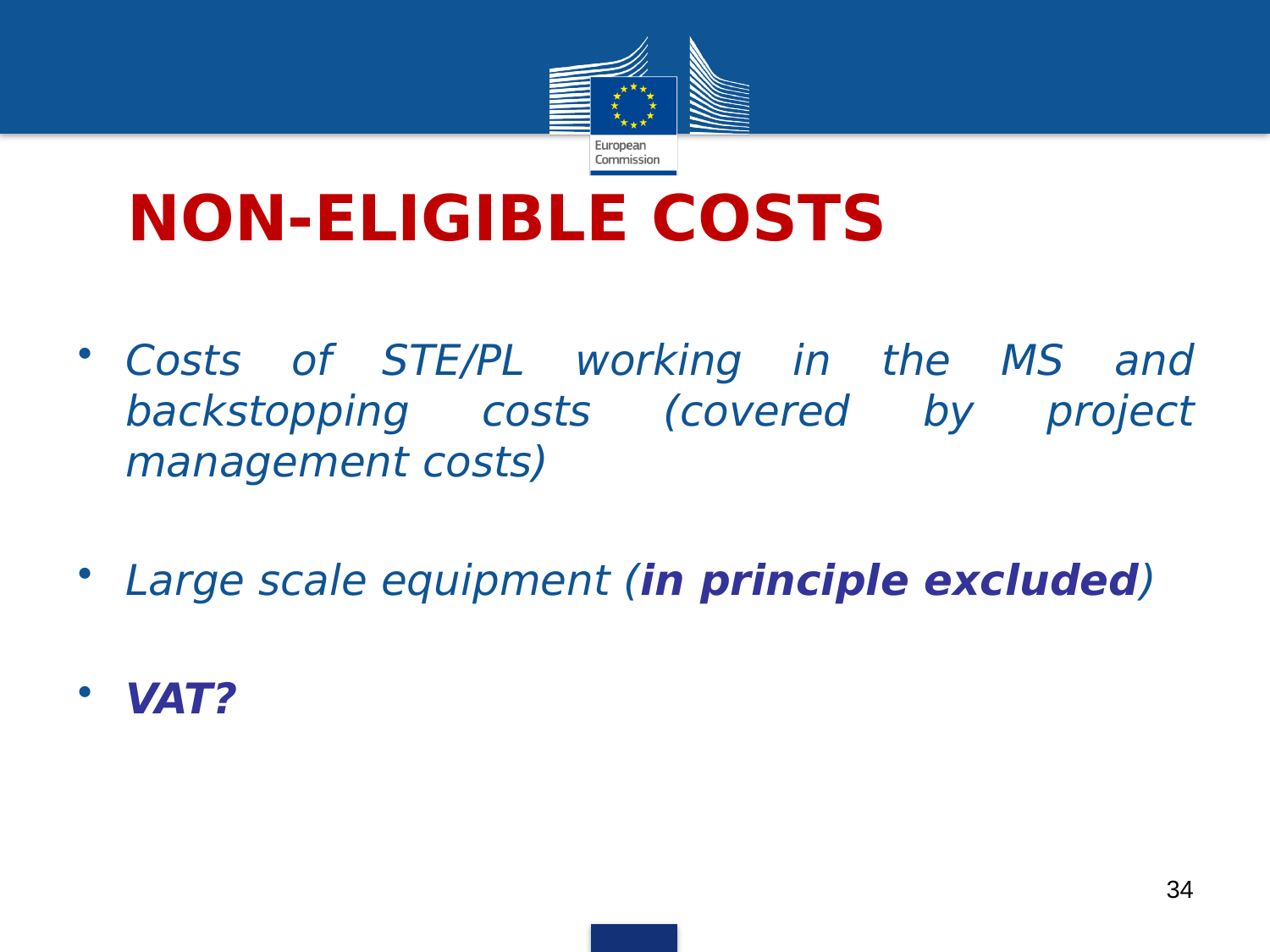

# NON-ELIGIBLE COSTS

Costs of STE/PL working in the MS and backstopping costs (covered by project management costs)

Large scale equipment (in principle excluded)

VAT?

34